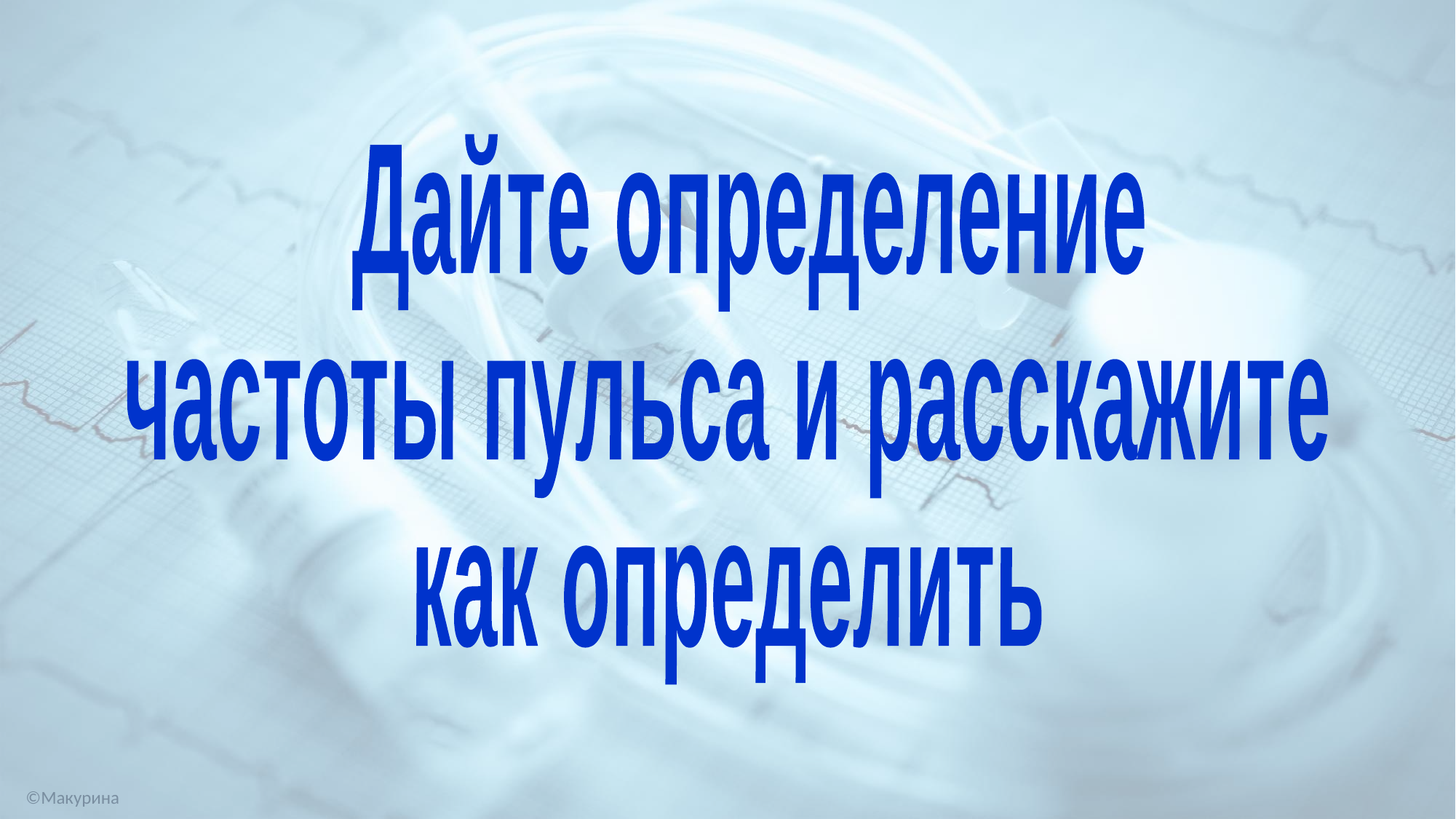

Дайте определение
частоты пульса и расскажите
как определить